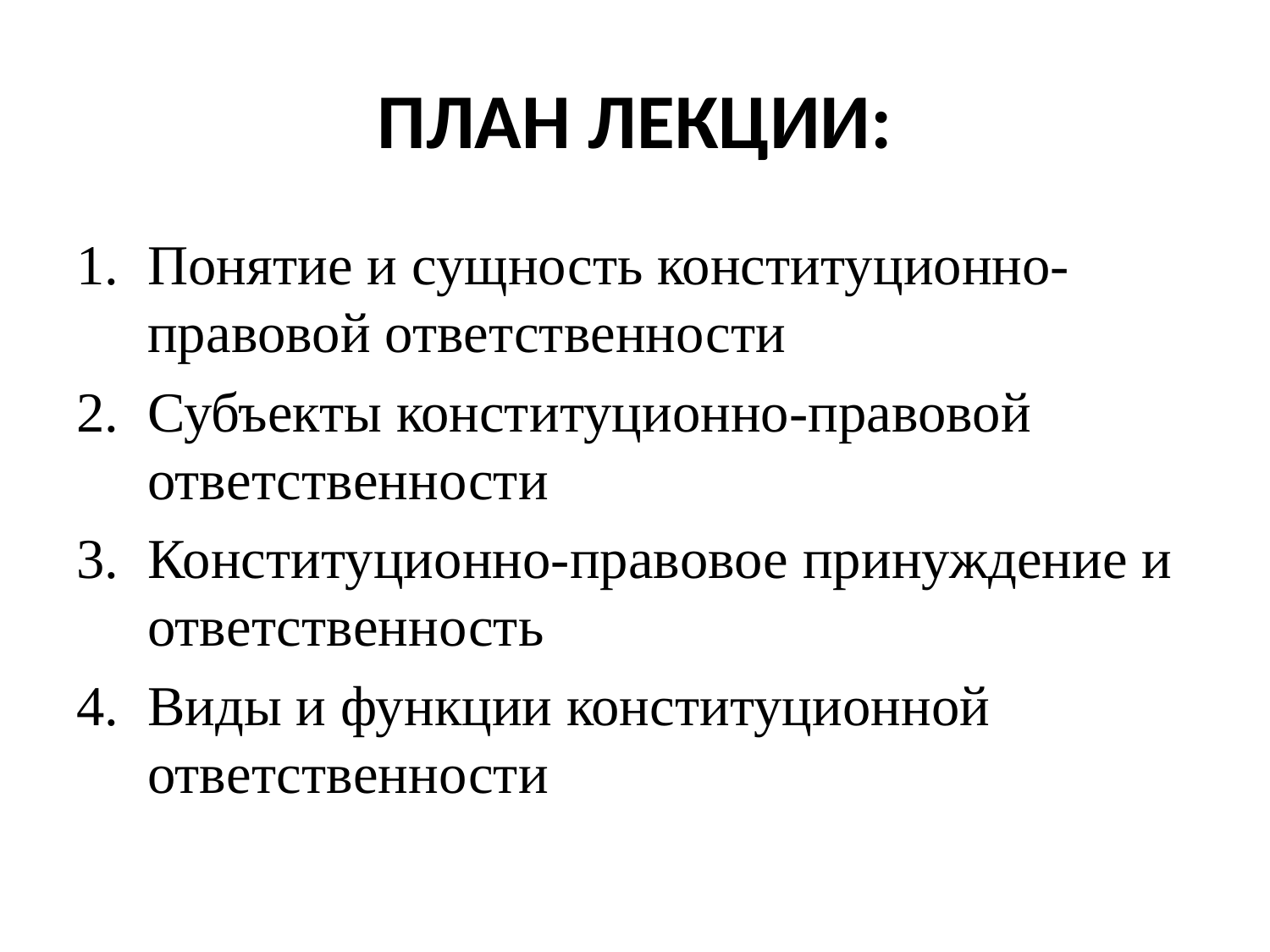

# ПЛАН ЛЕКЦИИ:
Понятие и сущность конституционно-правовой ответственности
Субъекты конституционно-правовой ответственности
Конституционно-правовое принуждение и ответственность
Виды и функции конституционной ответственности